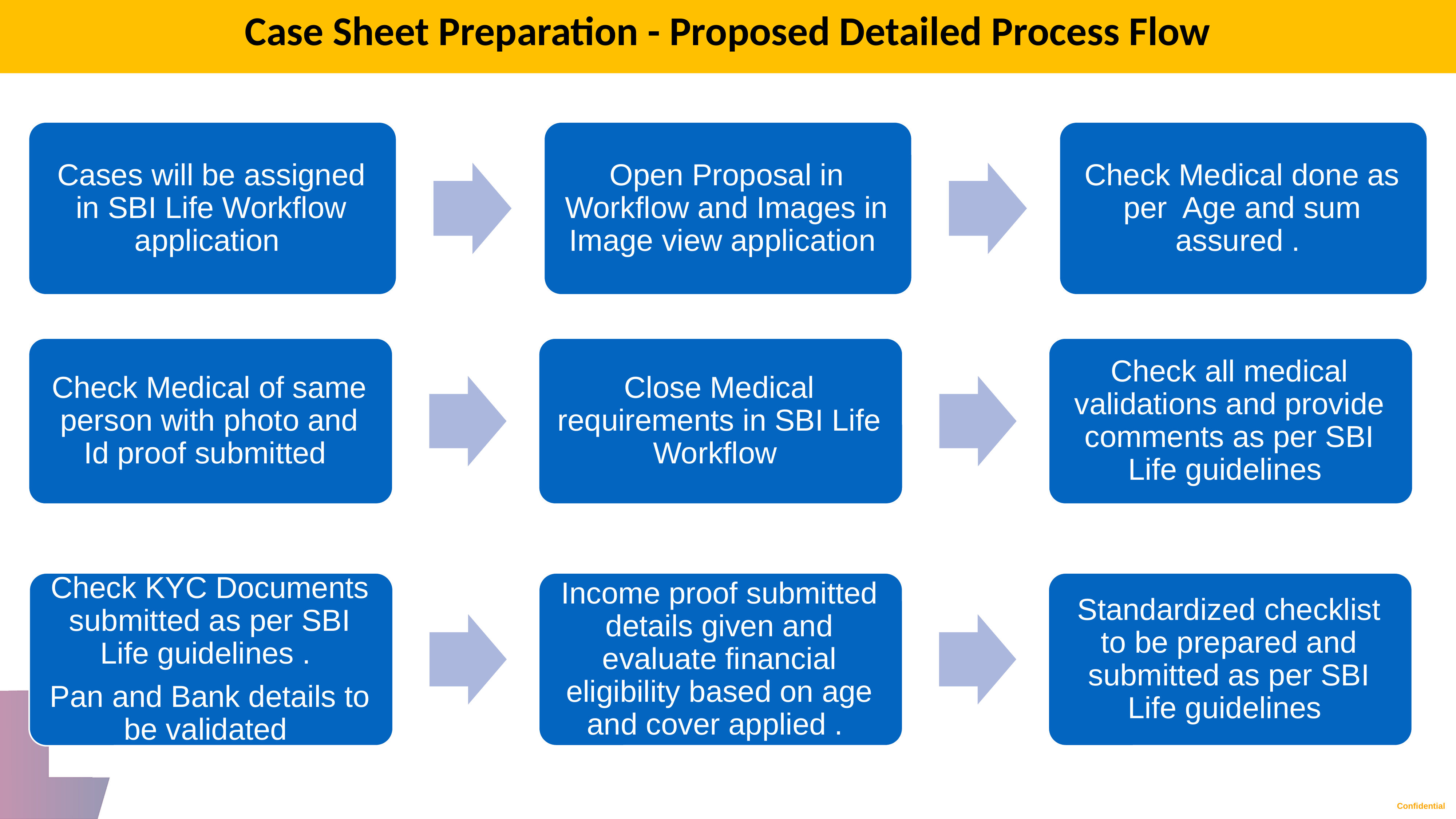

Case Sheet Preparation - Proposed Detailed Process Flow

Cases will be assigned in SBI Life Workflow application

Open Proposal in Workflow and Images in Image view application

Check Medical done as per  Age and sum assured .
Check Medical of same person with photo and Id proof submitted

Close Medical requirements in SBI Life Workflow

Check all medical validations and provide comments as per SBI Life guidelines
Check KYC Documents submitted as per SBI Life guidelines .
Pan and Bank details to be validated

Income proof submitted details given and evaluate financial eligibility based on age and cover applied .

Standardized checklist to be prepared and submitted as per SBI Life guidelines